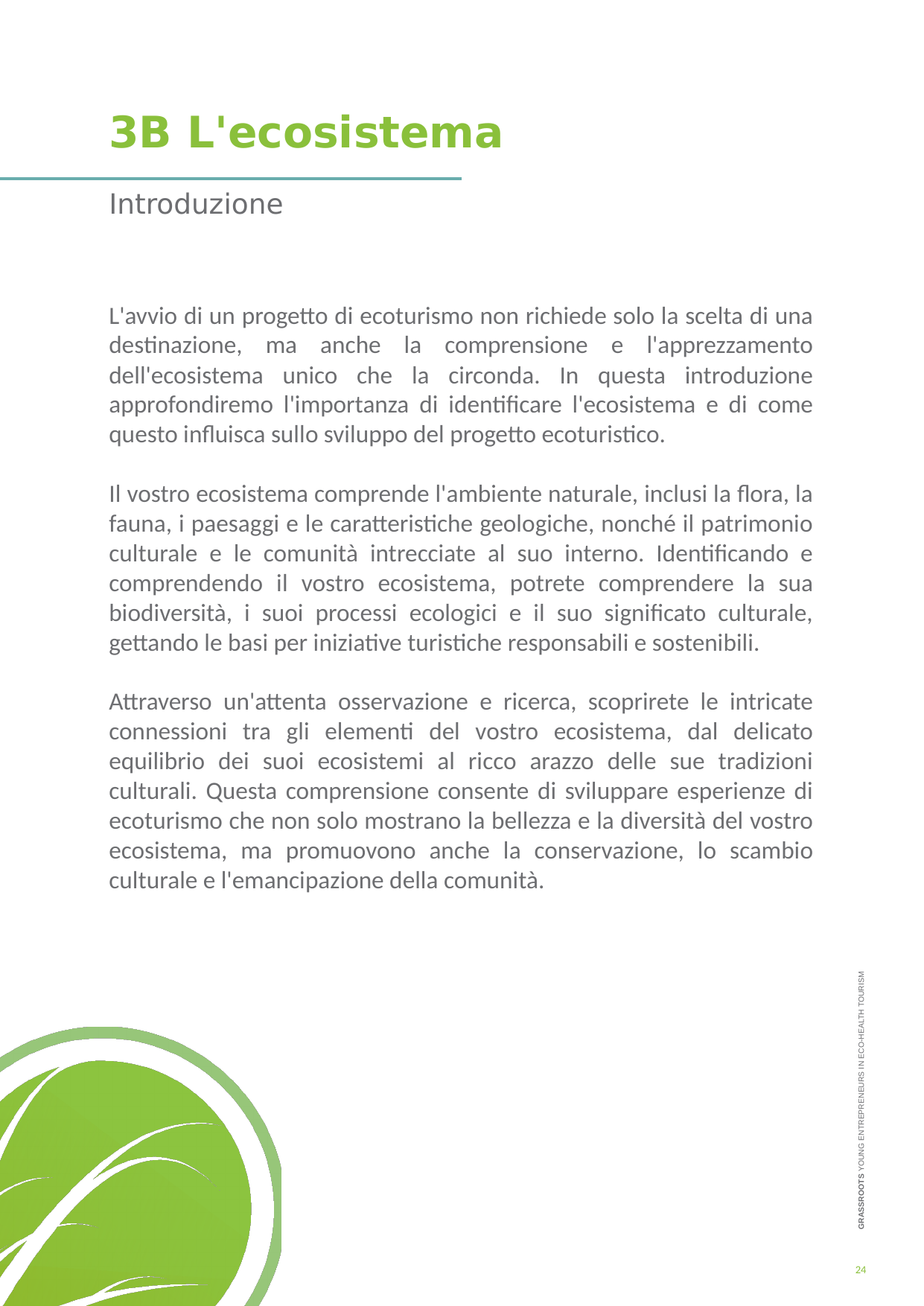

3B L'ecosistema
Introduzione
L'avvio di un progetto di ecoturismo non richiede solo la scelta di una destinazione, ma anche la comprensione e l'apprezzamento dell'ecosistema unico che la circonda. In questa introduzione approfondiremo l'importanza di identificare l'ecosistema e di come questo influisca sullo sviluppo del progetto ecoturistico.
Il vostro ecosistema comprende l'ambiente naturale, inclusi la flora, la fauna, i paesaggi e le caratteristiche geologiche, nonché il patrimonio culturale e le comunità intrecciate al suo interno. Identificando e comprendendo il vostro ecosistema, potrete comprendere la sua biodiversità, i suoi processi ecologici e il suo significato culturale, gettando le basi per iniziative turistiche responsabili e sostenibili.
Attraverso un'attenta osservazione e ricerca, scoprirete le intricate connessioni tra gli elementi del vostro ecosistema, dal delicato equilibrio dei suoi ecosistemi al ricco arazzo delle sue tradizioni culturali. Questa comprensione consente di sviluppare esperienze di ecoturismo che non solo mostrano la bellezza e la diversità del vostro ecosistema, ma promuovono anche la conservazione, lo scambio culturale e l'emancipazione della comunità.

24